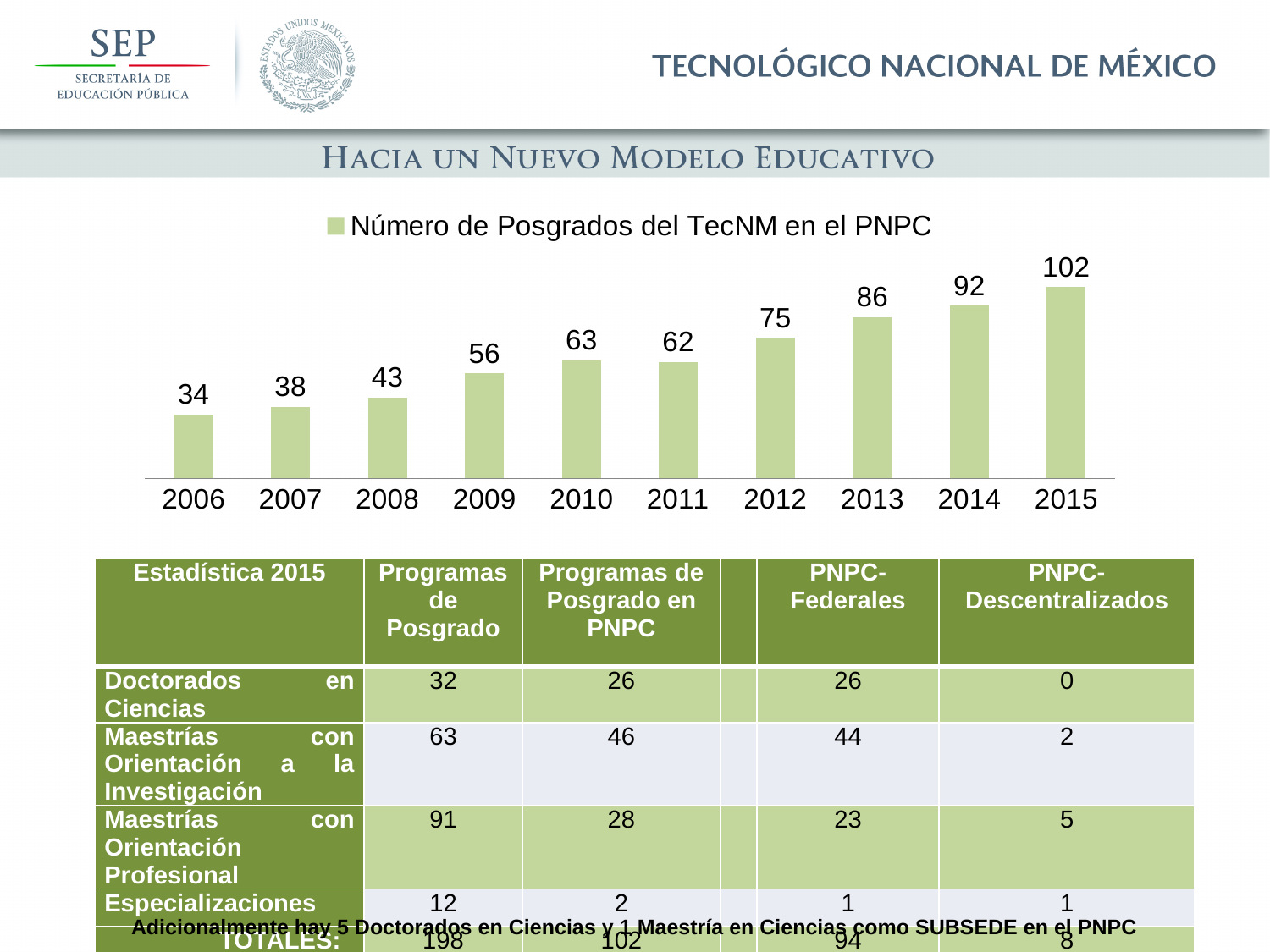

### Chart

| Category | Número de Posgrados del TecNM en el PNPC |
|---|---|
| 2006 | 34.0 |
| 2007 | 38.0 |
| 2008 | 43.0 |
| 2009 | 56.0 |
| 2010 | 63.0 |
| 2011 | 62.0 |
| 2012 | 75.0 |
| 2013 | 86.0 |
| 2014 | 92.0 |
| 2015 | 102.0 |
| Estadística 2015 | Programas de Posgrado | Programas de Posgrado en PNPC |  | PNPC-Federales | PNPC-Descentralizados |
| --- | --- | --- | --- | --- | --- |
| Doctorados en Ciencias | 32 | 26 |  | 26 | 0 |
| Maestrías con Orientación a la Investigación | 63 | 46 |  | 44 | 2 |
| Maestrías con Orientación Profesional | 91 | 28 |  | 23 | 5 |
| Especializaciones | 12 | 2 |  | 1 | 1 |
| TOTALES: | 198 | 102 |  | 94 | 8 |
Adicionalmente hay 5 Doctorados en Ciencias y 1 Maestría en Ciencias como SUBSEDE en el PNPC